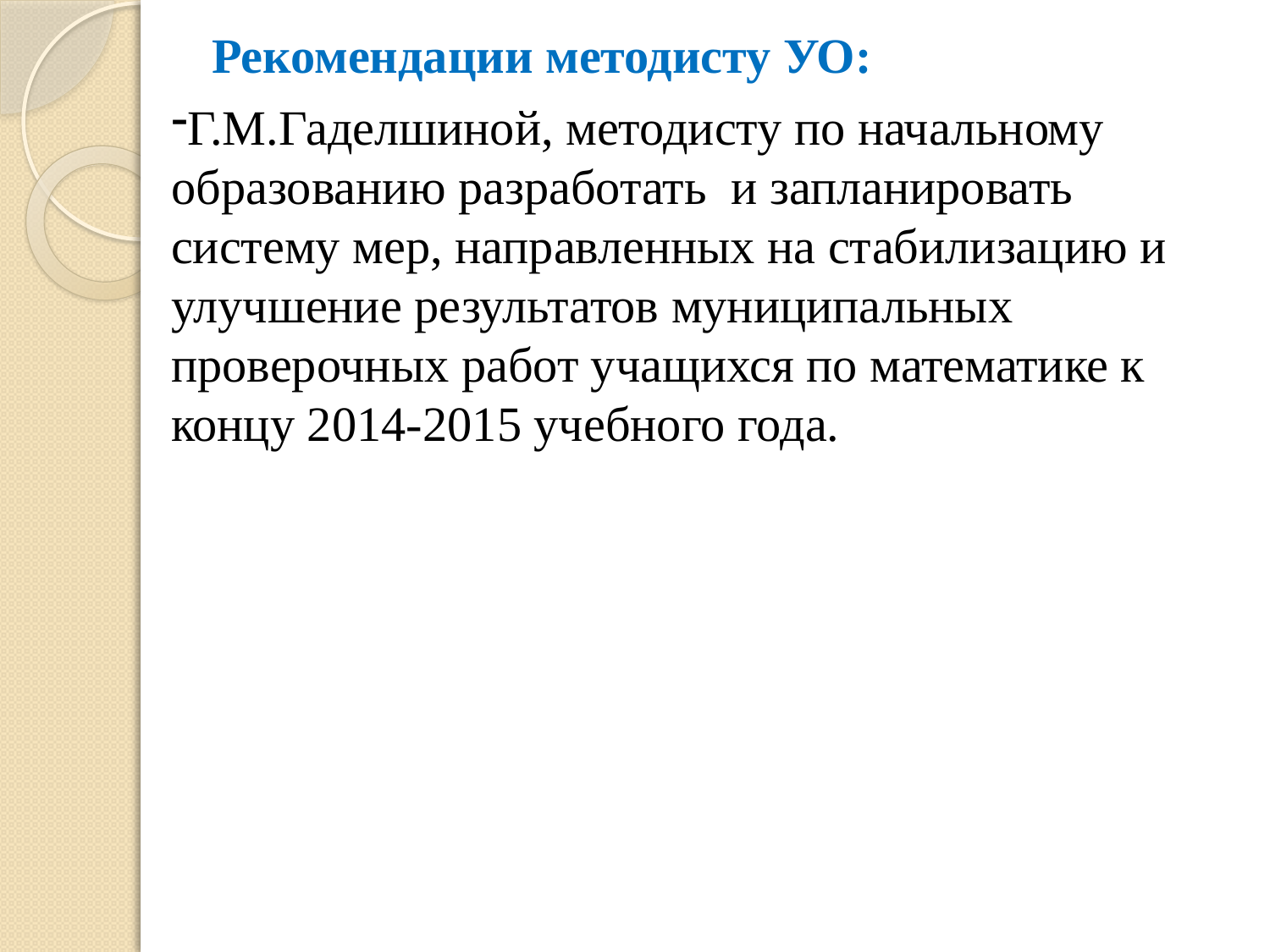

# Рекомендации методисту УО:
Г.М.Гаделшиной, методисту по начальному образованию разработать  и запланировать систему мер, направленных на стабилизацию и улучшение результатов муниципальных проверочных работ учащихся по математике к концу 2014-2015 учебного года.